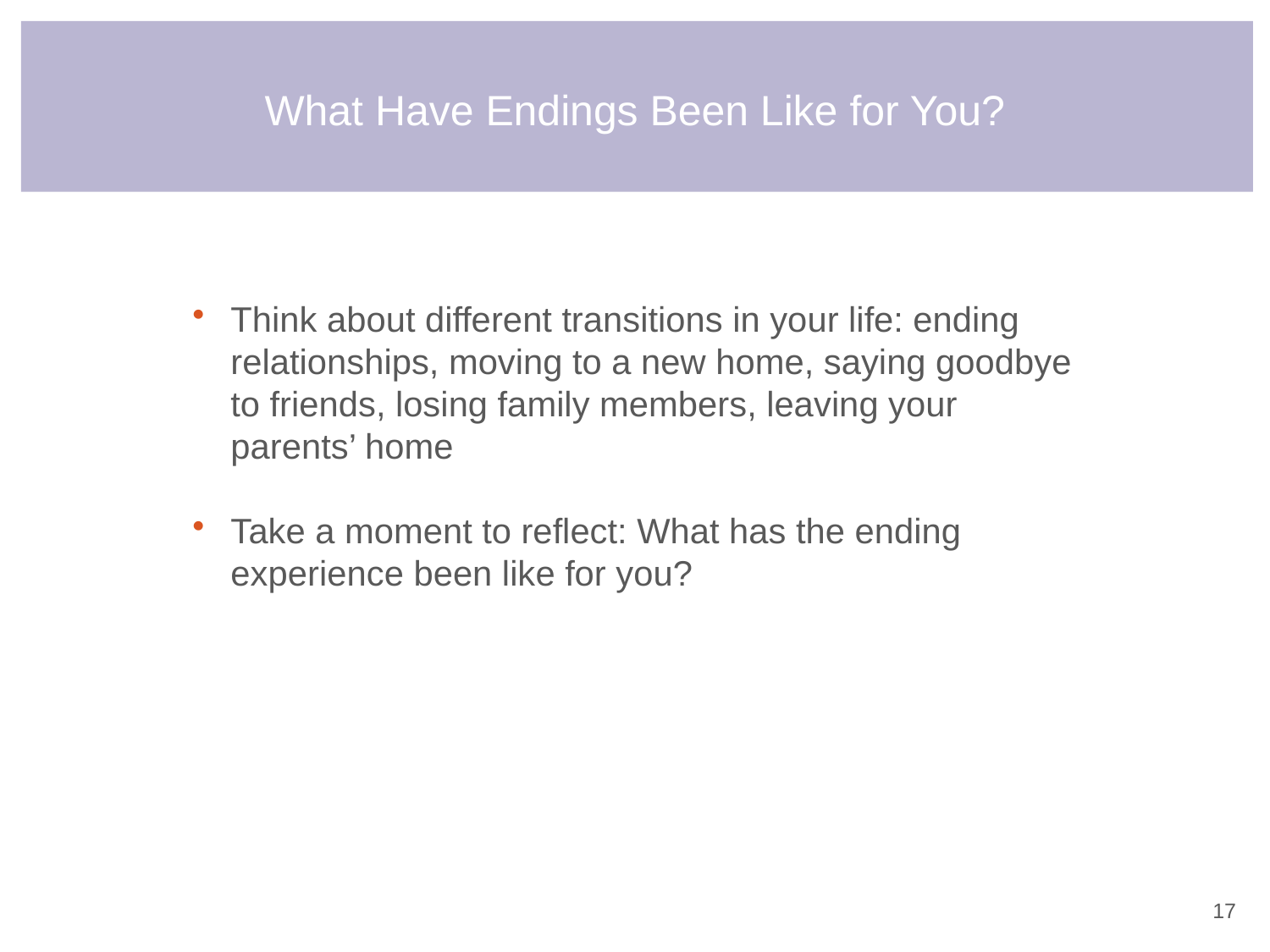

# What Have Endings Been Like for You?
Think about different transitions in your life: ending relationships, moving to a new home, saying goodbye to friends, losing family members, leaving your parents’ home
Take a moment to reflect: What has the ending experience been like for you?

17